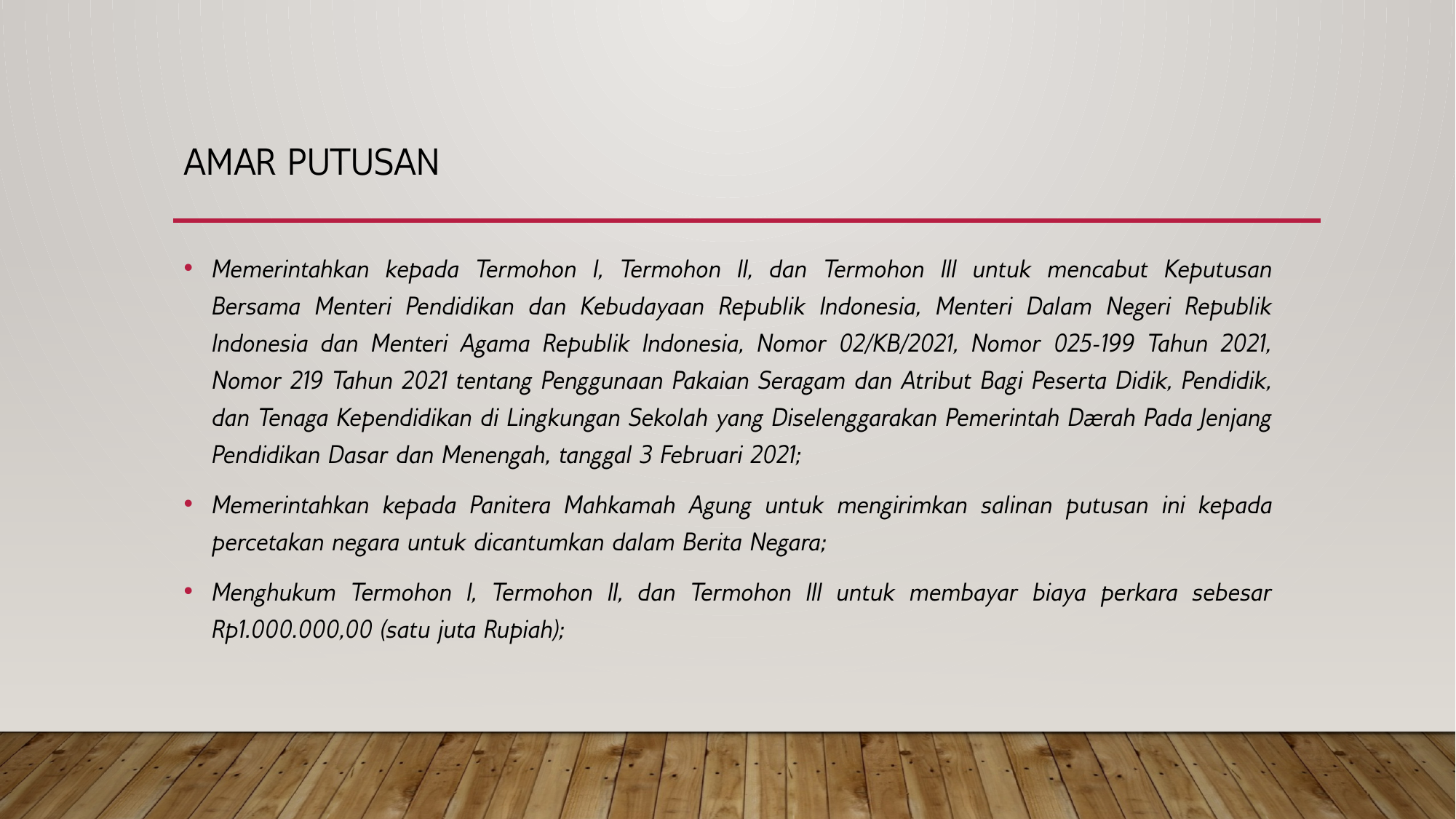

# Amar putusan
Memerintahkan kepada Termohon I, Termohon II, dan Termohon III untuk mencabut Keputusan Bersama Menteri Pendidikan dan Kebudayaan Republik Indonesia, Menteri Dalam Negeri Republik Indonesia dan Menteri Agama Republik Indonesia, Nomor 02/KB/2021, Nomor 025-199 Tahun 2021, Nomor 219 Tahun 2021 tentang Penggunaan Pakaian Seragam dan Atribut Bagi Peserta Didik, Pendidik, dan Tenaga Kependidikan di Lingkungan Sekolah yang Diselenggarakan Pemerintah Daerah Pada Jenjang Pendidikan Dasar dan Menengah, tanggal 3 Februari 2021;
Memerintahkan kepada Panitera Mahkamah Agung untuk mengirimkan salinan putusan ini kepada percetakan negara untuk dicantumkan dalam Berita Negara;
Menghukum Termohon I, Termohon II, dan Termohon III untuk membayar biaya perkara sebesar Rp1.000.000,00 (satu juta Rupiah);